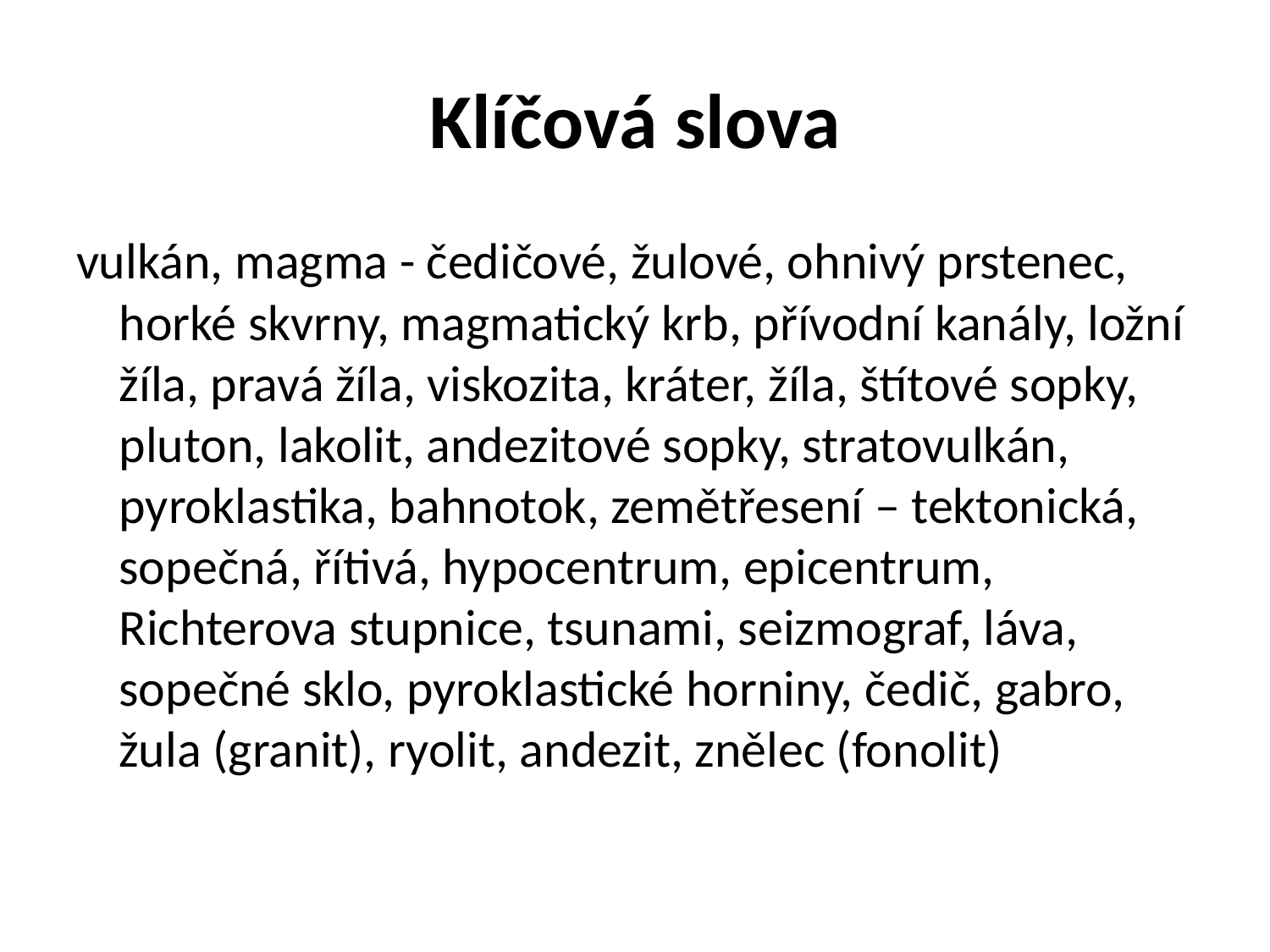

# Klíčová slova
vulkán, magma - čedičové, žulové, ohnivý prstenec, horké skvrny, magmatický krb, přívodní kanály, ložní žíla, pravá žíla, viskozita, kráter, žíla, štítové sopky, pluton, lakolit, andezitové sopky, stratovulkán, pyroklastika, bahnotok, zemětřesení – tektonická, sopečná, řítivá, hypocentrum, epicentrum, Richterova stupnice, tsunami, seizmograf, láva, sopečné sklo, pyroklastické horniny, čedič, gabro, žula (granit), ryolit, andezit, znělec (fonolit)